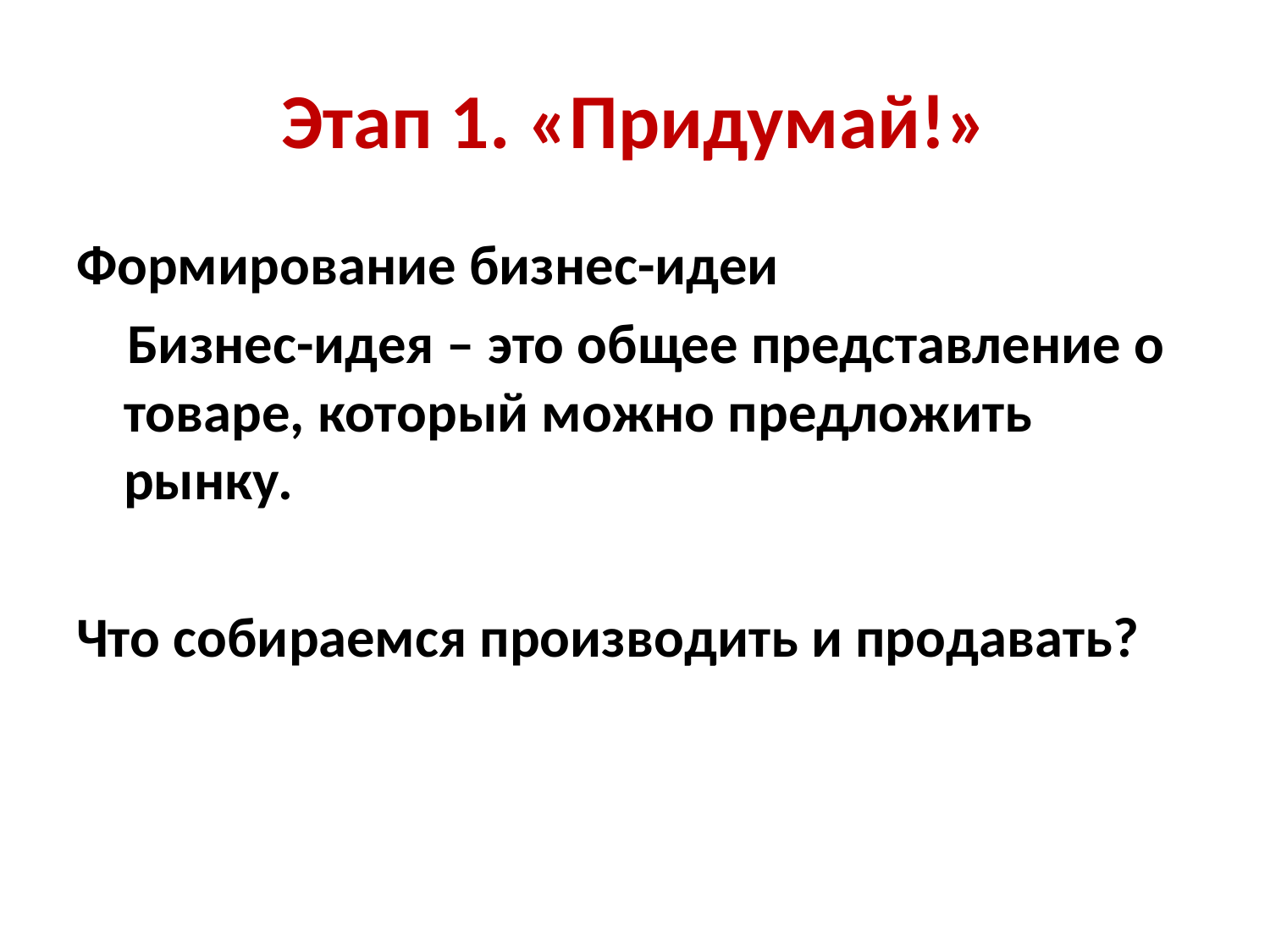

# Этап 1. «Придумай!»
Формирование бизнес-идеи
    Бизнес-идея – это общее представление о товаре, который можно предложить рынку.

Что собираемся производить и продавать?